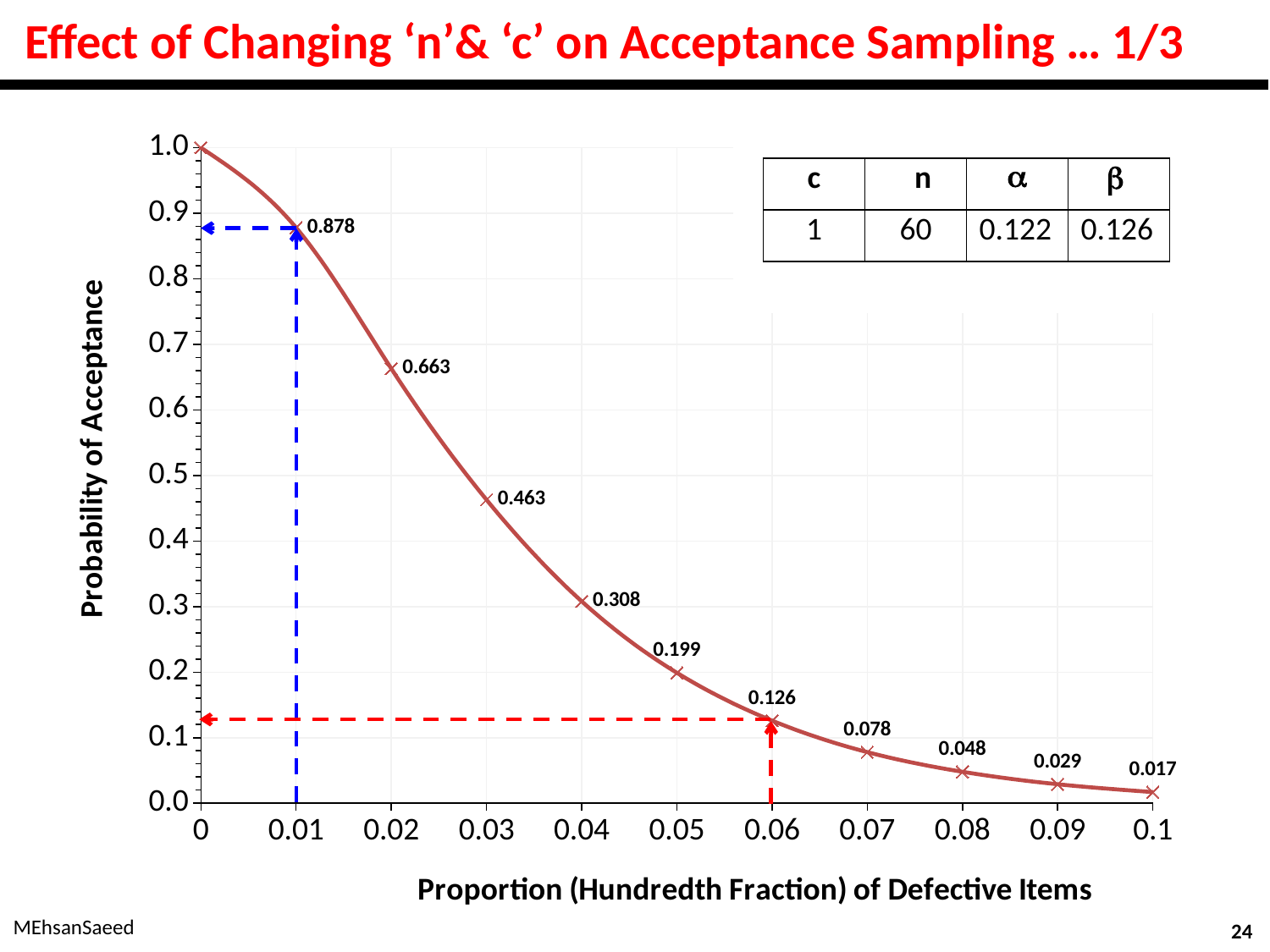

# Effect of Changing ‘n’& ‘c’ on Acceptance Sampling … 1/3
|  |  |  |  |  |  |
| --- | --- | --- | --- | --- | --- |
|  | c | n | α | β |  |
|  | 1 | 60 | 0.122 | 0.126 |  |
|  |  |  |  |  |  |

### Chart

| Category |  |
|---|---|
| 0 | 1.0 |
| 0.01 | 0.878 |
| 0.02 | 0.663 |
| 0.03 | 0.463 |
| 0.04 | 0.308 |
| 0.05 | 0.199 |
| 0.06 | 0.126 |
| 7.0000000000000007E-2 | 0.078 |
| 0.08 | 0.048 |
| 0.09 | 0.029 |
| 0.1 | 0.017 |
MEhsanSaeed
24